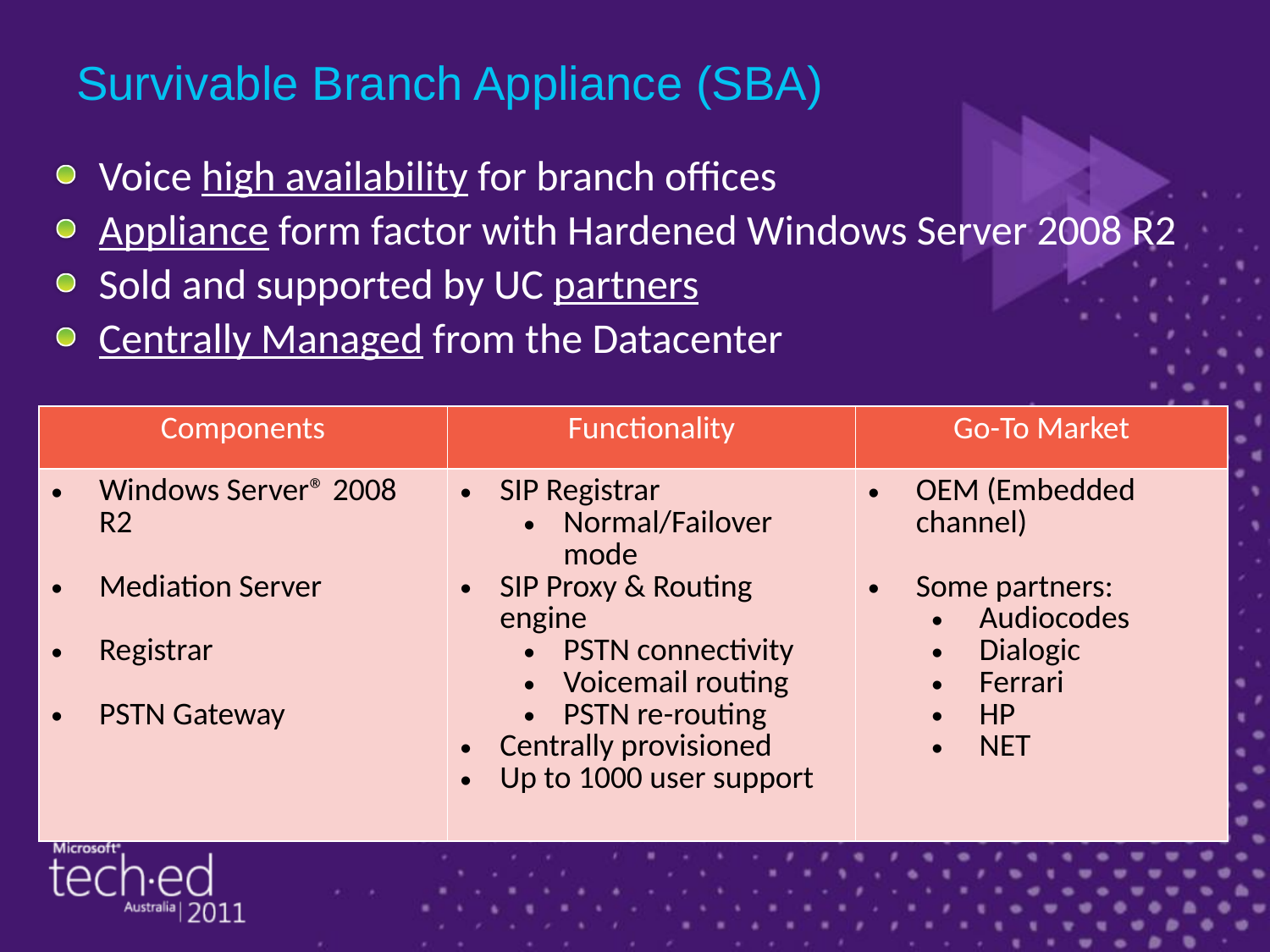

# Survivable Branch Appliance (SBA)
Voice high availability for branch offices
Appliance form factor with Hardened Windows Server 2008 R2
Sold and supported by UC partners
Centrally Managed from the Datacenter
| Components | Functionality | Go-To Market |
| --- | --- | --- |
| Windows Server® 2008 R2 Mediation Server Registrar PSTN Gateway | SIP Registrar Normal/Failover mode SIP Proxy & Routing engine PSTN connectivity Voicemail routing PSTN re-routing Centrally provisioned Up to 1000 user support | OEM (Embedded channel) Some partners: Audiocodes Dialogic Ferrari HP NET |